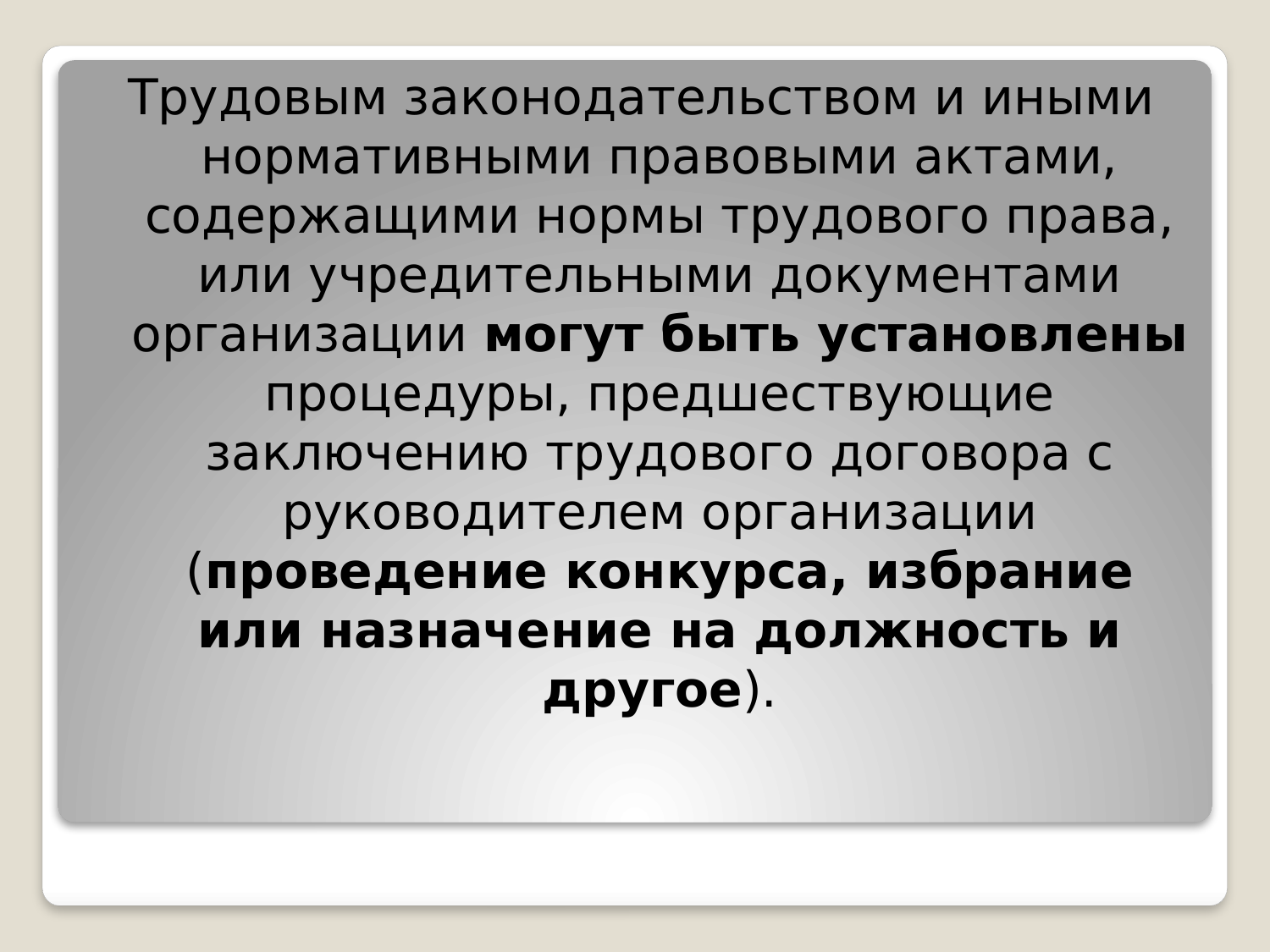

Трудовым законодательством и иными нормативными правовыми актами, содержащими нормы трудового права, или учредительными документами организации могут быть установлены процедуры, предшествующие заключению трудового договора с руководителем организации (проведение конкурса, избрание или назначение на должность и другое).